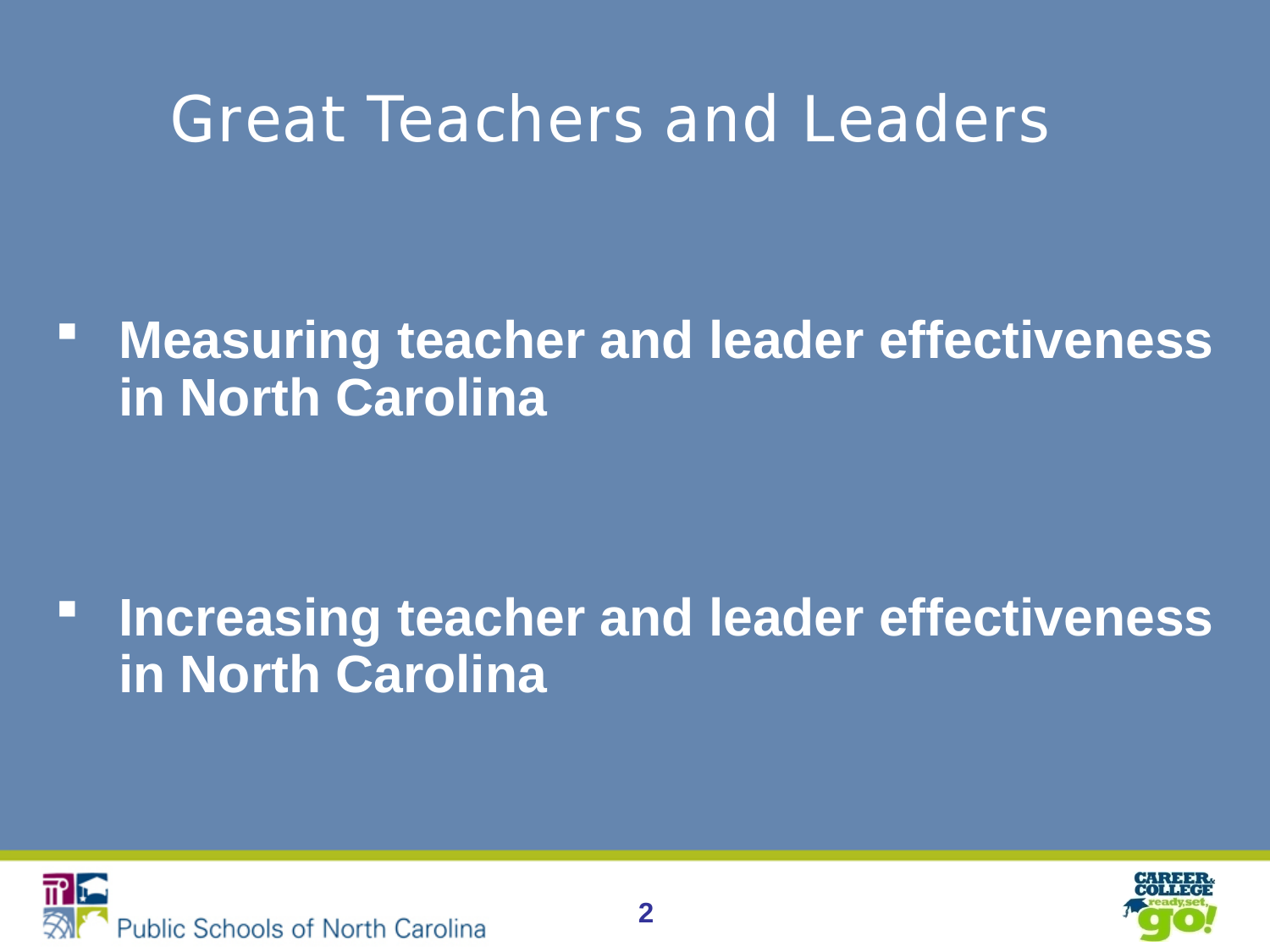

# Great Teachers and Leaders

Measuring teacher and leader effectiveness in North Carolina

Increasing teacher and leader effectiveness in North Carolina

2